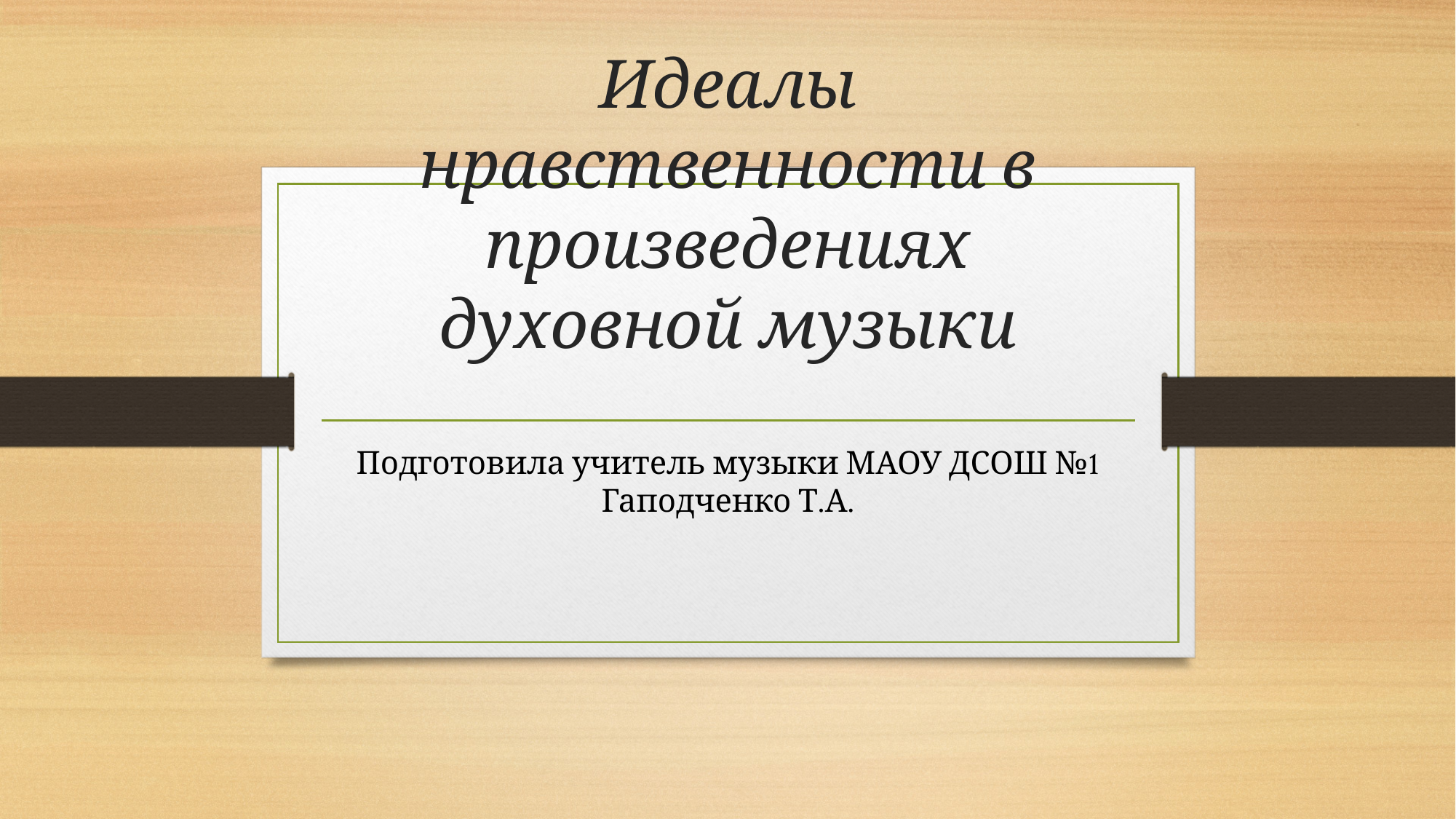

# Идеалы нравственности в произведениях духовной музыки
Подготовила учитель музыки МАОУ ДСОШ №1 Гаподченко Т.А.